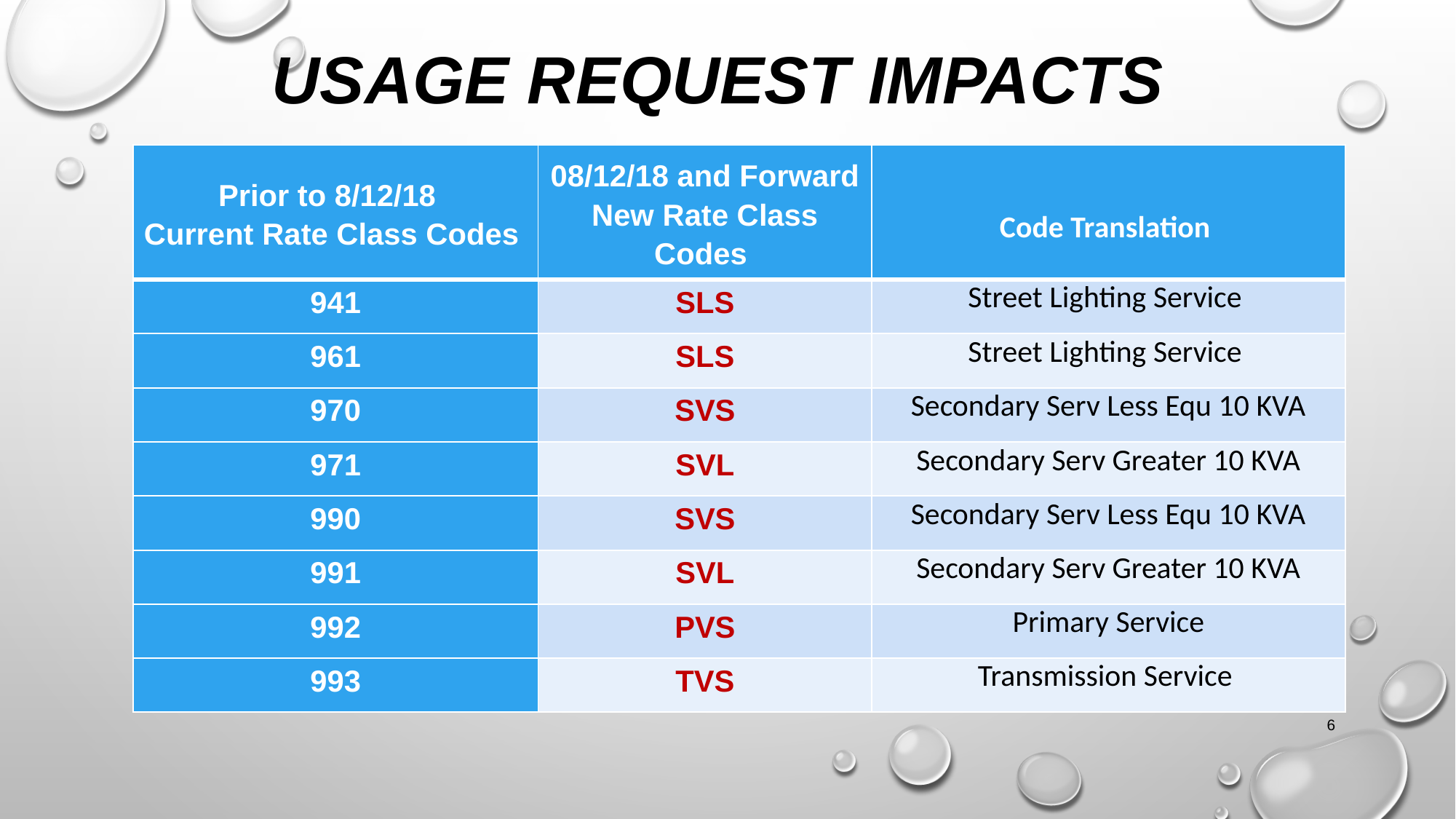

# Usage Request Impacts
| Prior to 8/12/18   Current Rate Class Codes | 08/12/18 and Forward New Rate Class Codes | Code Translation |
| --- | --- | --- |
| 941 | SLS | Street Lighting Service |
| 961 | SLS | Street Lighting Service |
| 970 | SVS | Secondary Serv Less Equ 10 KVA |
| 971 | SVL | Secondary Serv Greater 10 KVA |
| 990 | SVS | Secondary Serv Less Equ 10 KVA |
| 991 | SVL | Secondary Serv Greater 10 KVA |
| 992 | PVS | Primary Service |
| 993 | TVS | Transmission Service |
6